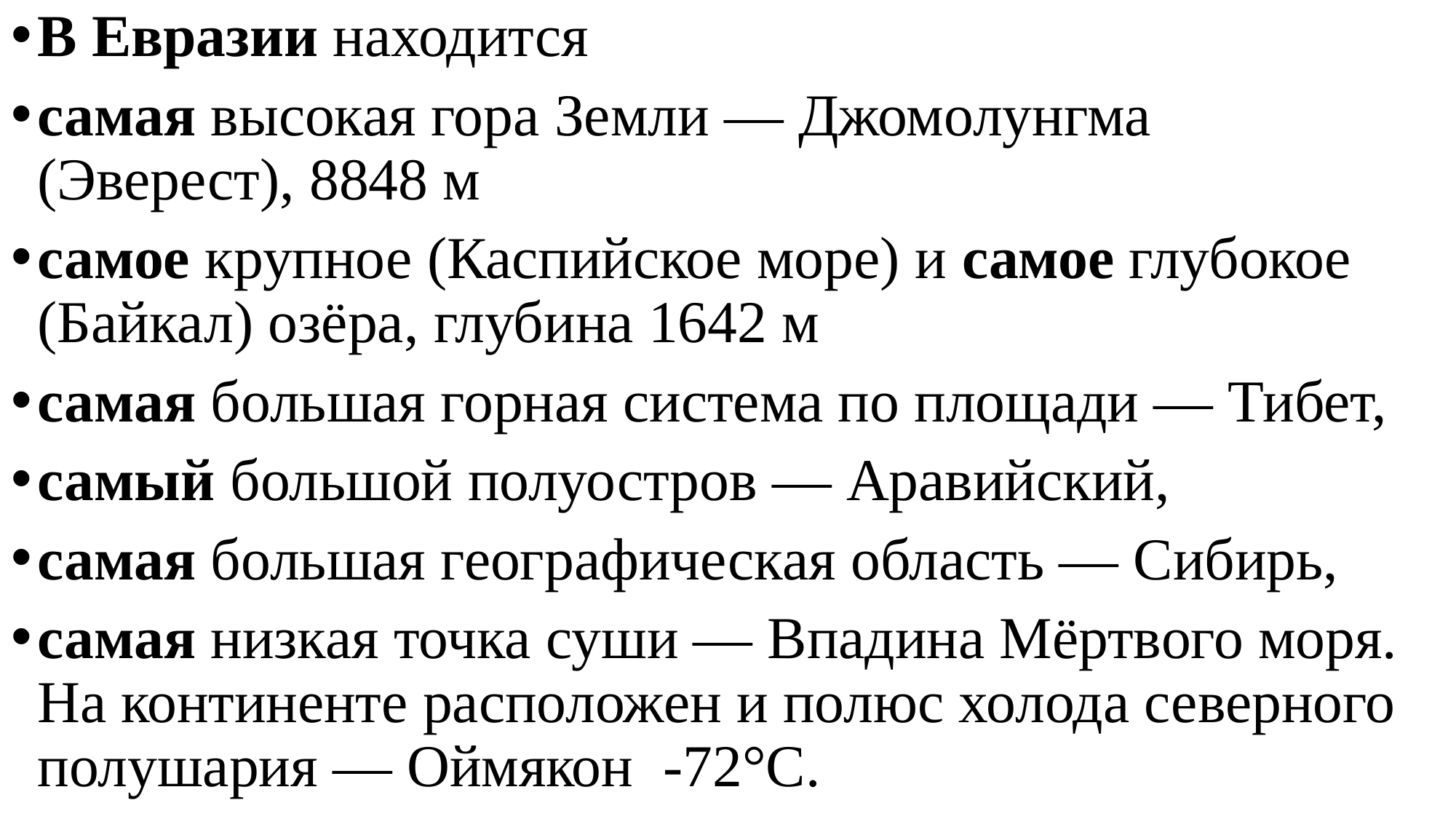

В Евразии находится
самая высокая гора Земли — Джомолунгма (Эверест), 8848 м
самое крупное (Каспийское море) и самое глубокое (Байкал) озёра, глубина 1642 м
самая большая горная система по площади — Тибет,
самый большой полуостров — Аравийский,
самая большая географическая область — Сибирь,
самая низкая точка суши — Впадина Мёртвого моря. На континенте расположен и полюс холода северного полушария — Оймякон  -72°C.